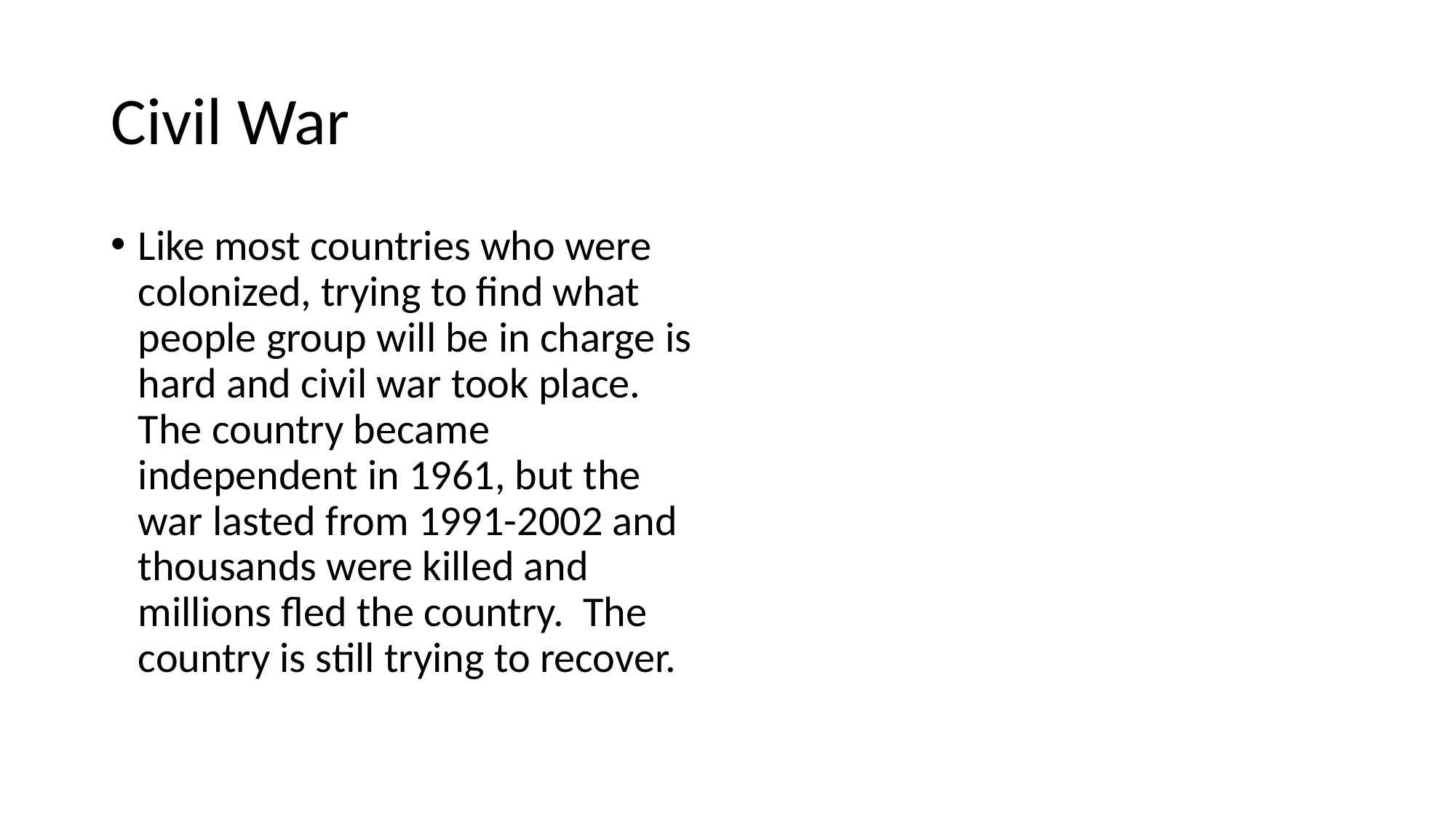

# Civil War
Like most countries who were colonized, trying to find what people group will be in charge is hard and civil war took place.  The country became independent in 1961, but the war lasted from 1991-2002 and thousands were killed and millions fled the country.  The country is still trying to recover.